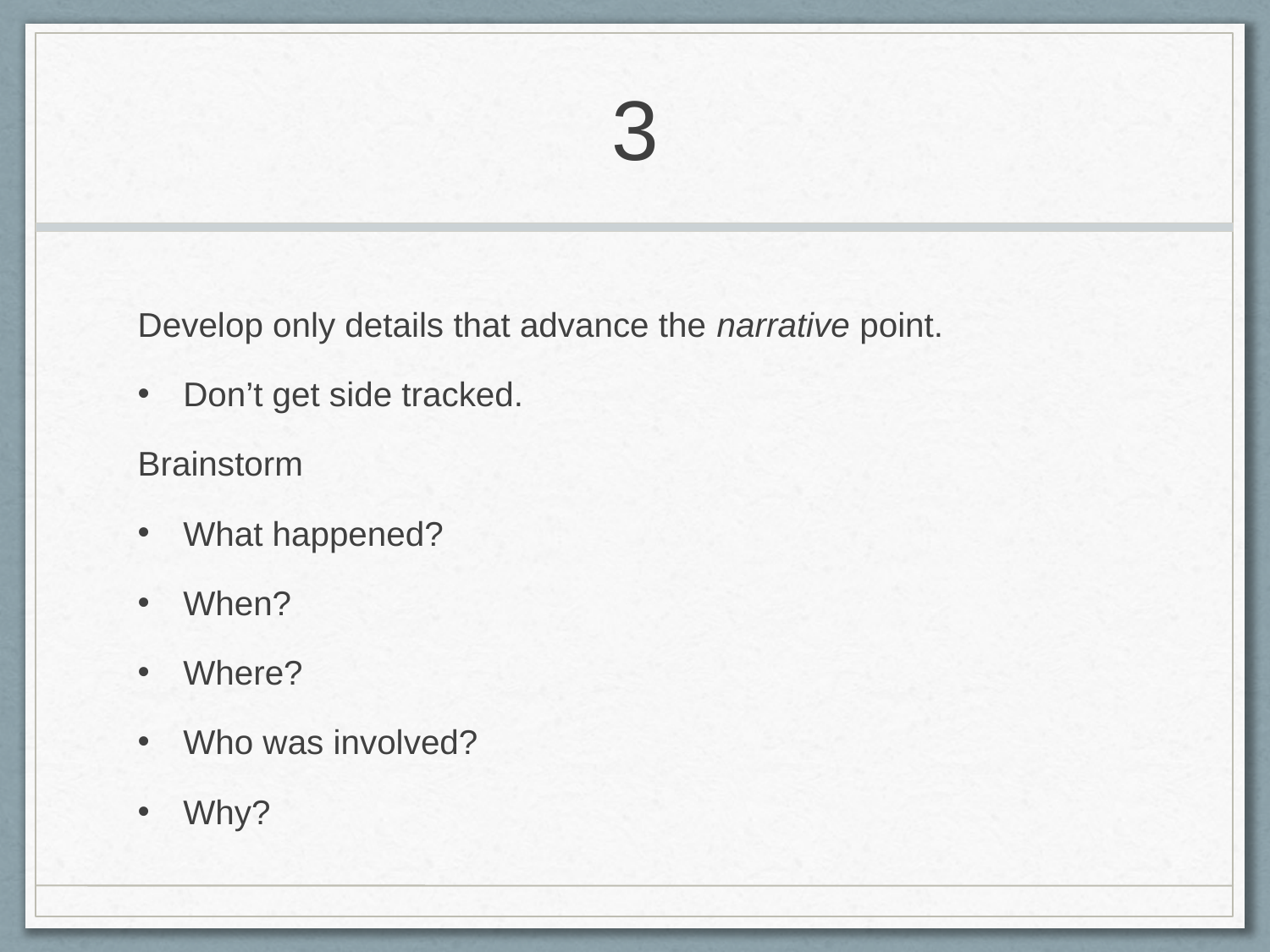

# 3
Develop only details that advance the narrative point.
Don’t get side tracked.
Brainstorm
What happened?
When?
Where?
Who was involved?
Why?